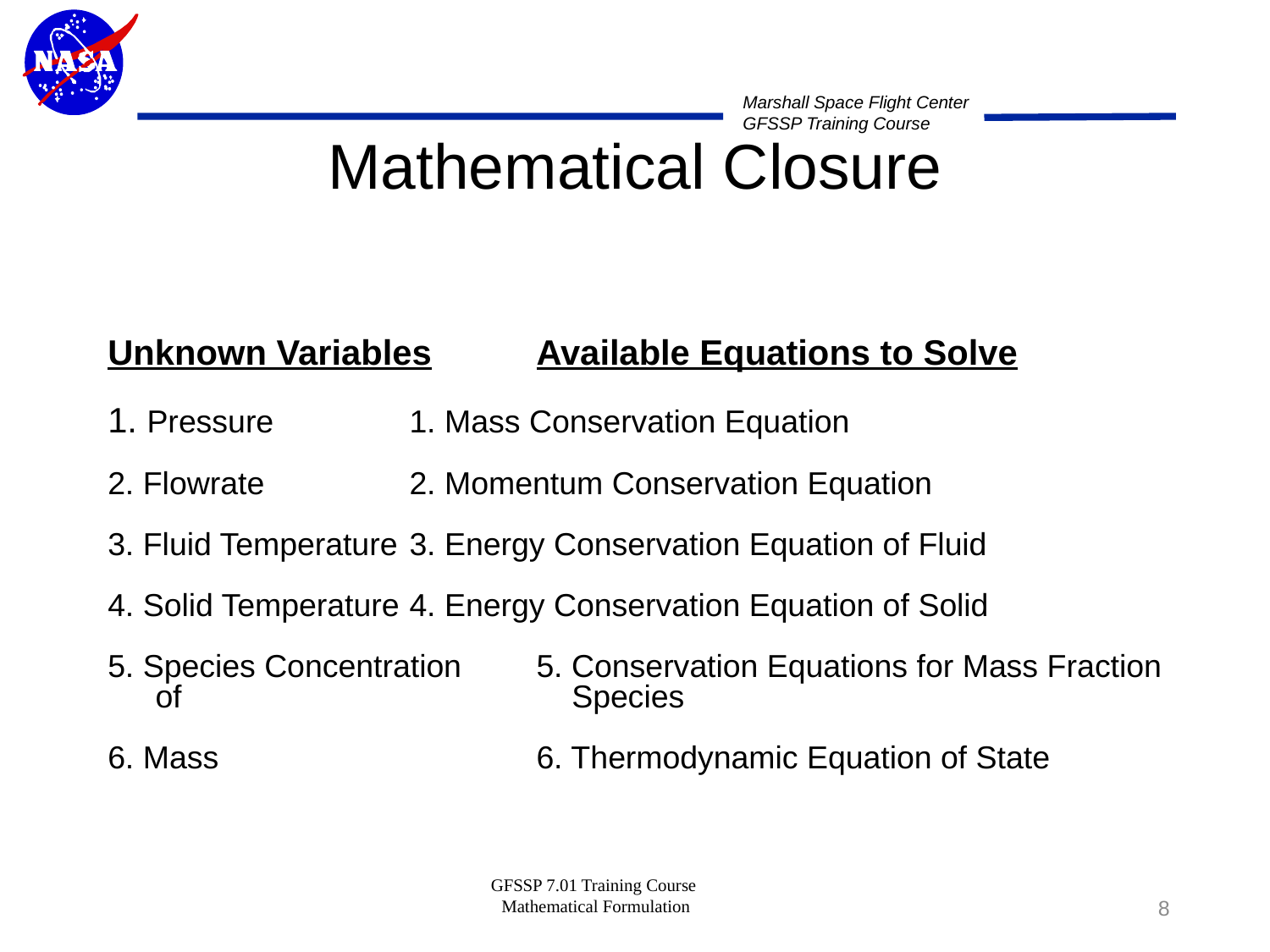

Mathematical Closure

Unknown Variables	Available Equations to Solve

1. Pressure		1. Mass Conservation Equation

2. Flowrate		2. Momentum Conservation Equation

3. Fluid Temperature	3. Energy Conservation Equation of Fluid

4. Solid Temperature	4. Energy Conservation Equation of Solid

5. Species Concentration	5. Conservation Equations for Mass Fraction of 			    Species

6. Mass			6. Thermodynamic Equation of State

GFSSP 7.01 Training Course  Mathematical Formulation
8